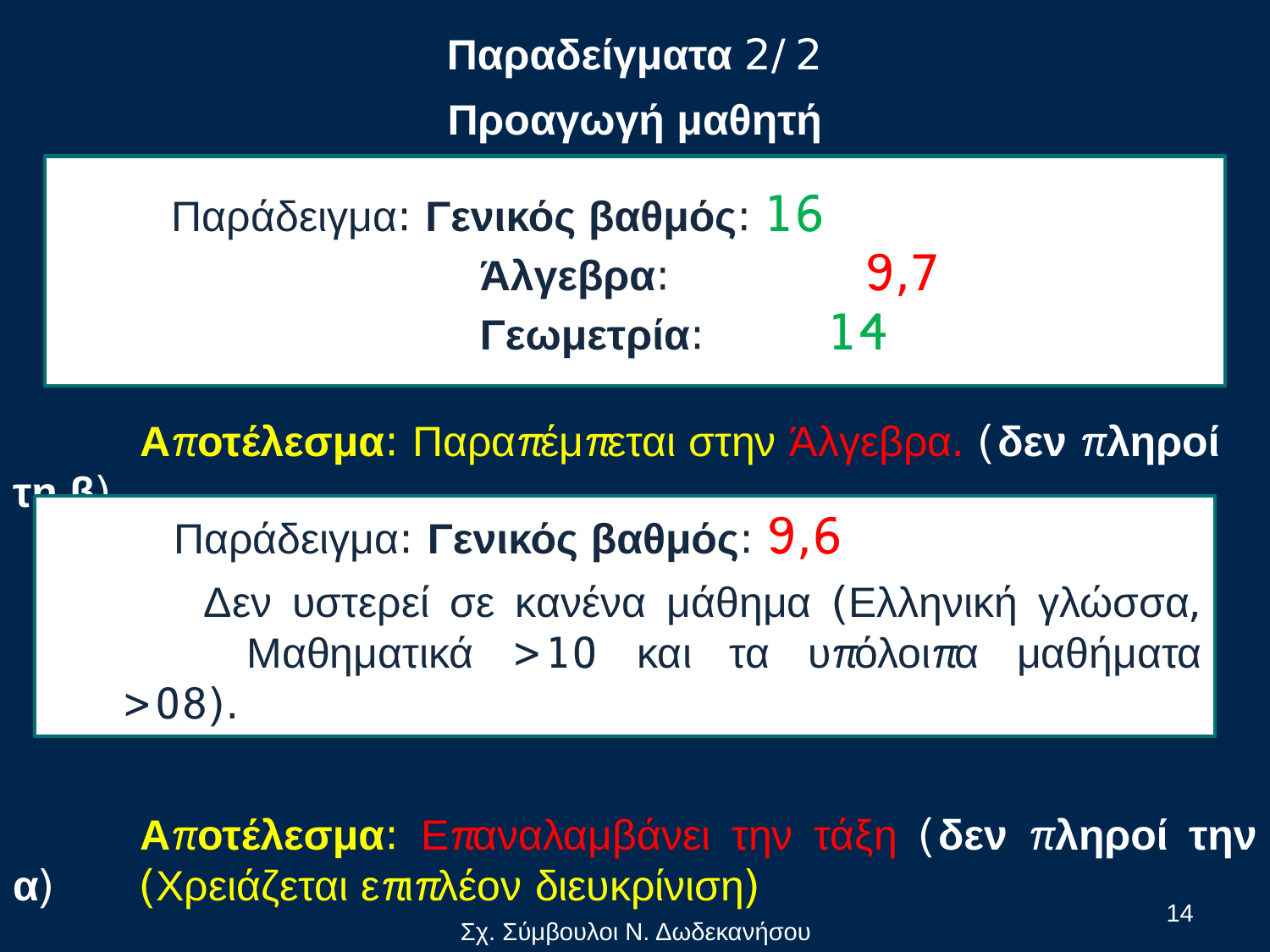

# Παραδείγματα 2/2
Προαγωγή μαθητή

	Αποτέλεσμα: Παραπέμπεται στην Άλγεβρα. (δεν πληροί τη β)

	Αποτέλεσμα: Επαναλαμβάνει την τάξη (δεν πληροί την α) 	(Χρειάζεται επιπλέον διευκρίνιση)
    Παράδειγμα: Γενικός βαθμός: 16
      		Άλγεβρα: 	9,7
      		Γεωμετρία: 	14
    Παράδειγμα: Γενικός βαθμός: 9,6
    Δεν υστερεί σε κανένα μάθημα (Ελληνική γλώσσα, 	Μαθηματικά >10 και τα υπόλοιπα μαθήματα >08).
14
Σχ. Σύμβουλοι Ν. Δωδεκανήσου